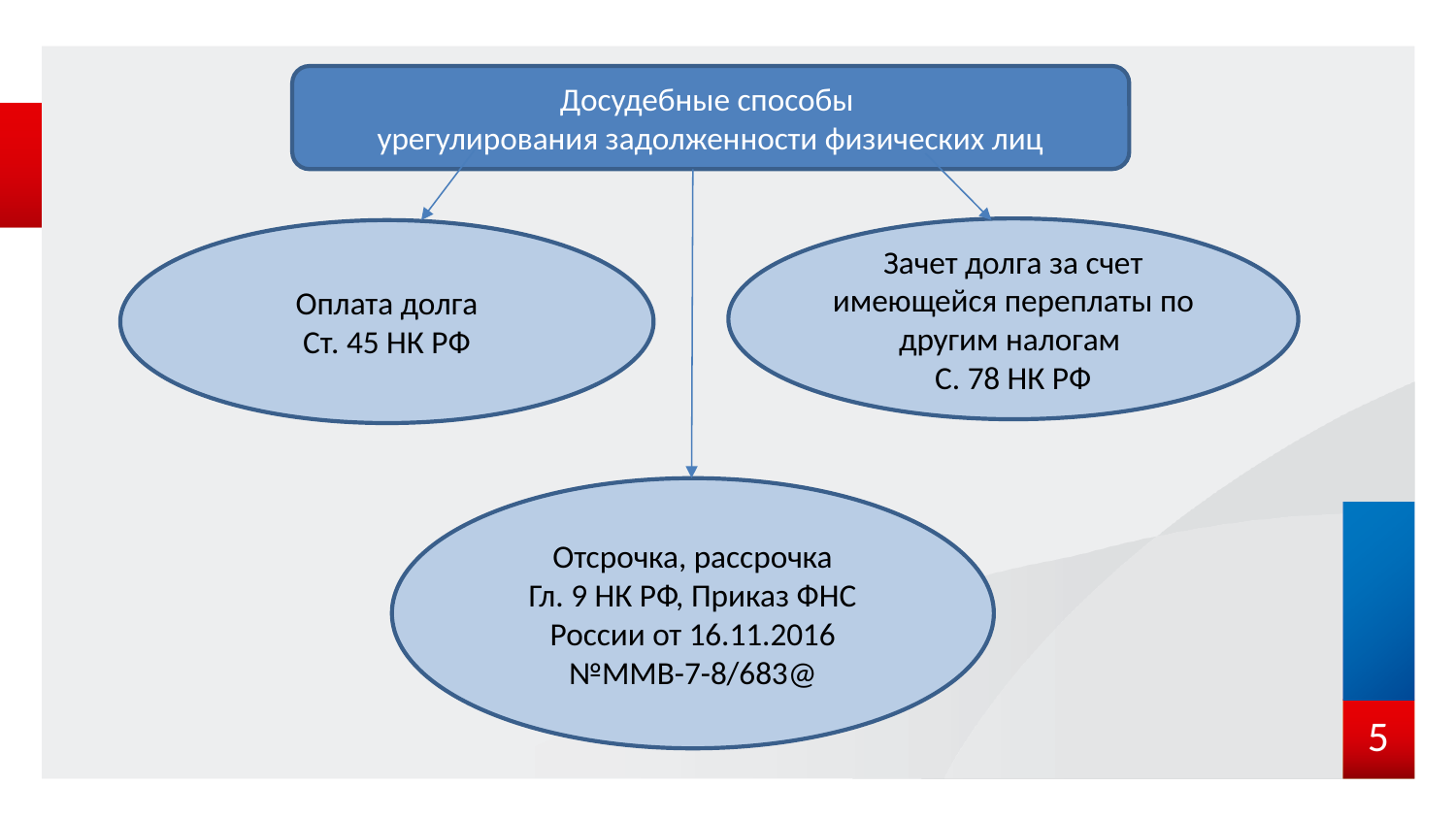

Досудебные способы
урегулирования задолженности физических лиц
Зачет долга за счет имеющейся переплаты по другим налогам
С. 78 НК РФ
Оплата долга
Ст. 45 НК РФ
Отсрочка, рассрочка
Гл. 9 НК РФ, Приказ ФНС России от 16.11.2016 №ММВ-7-8/683@
5